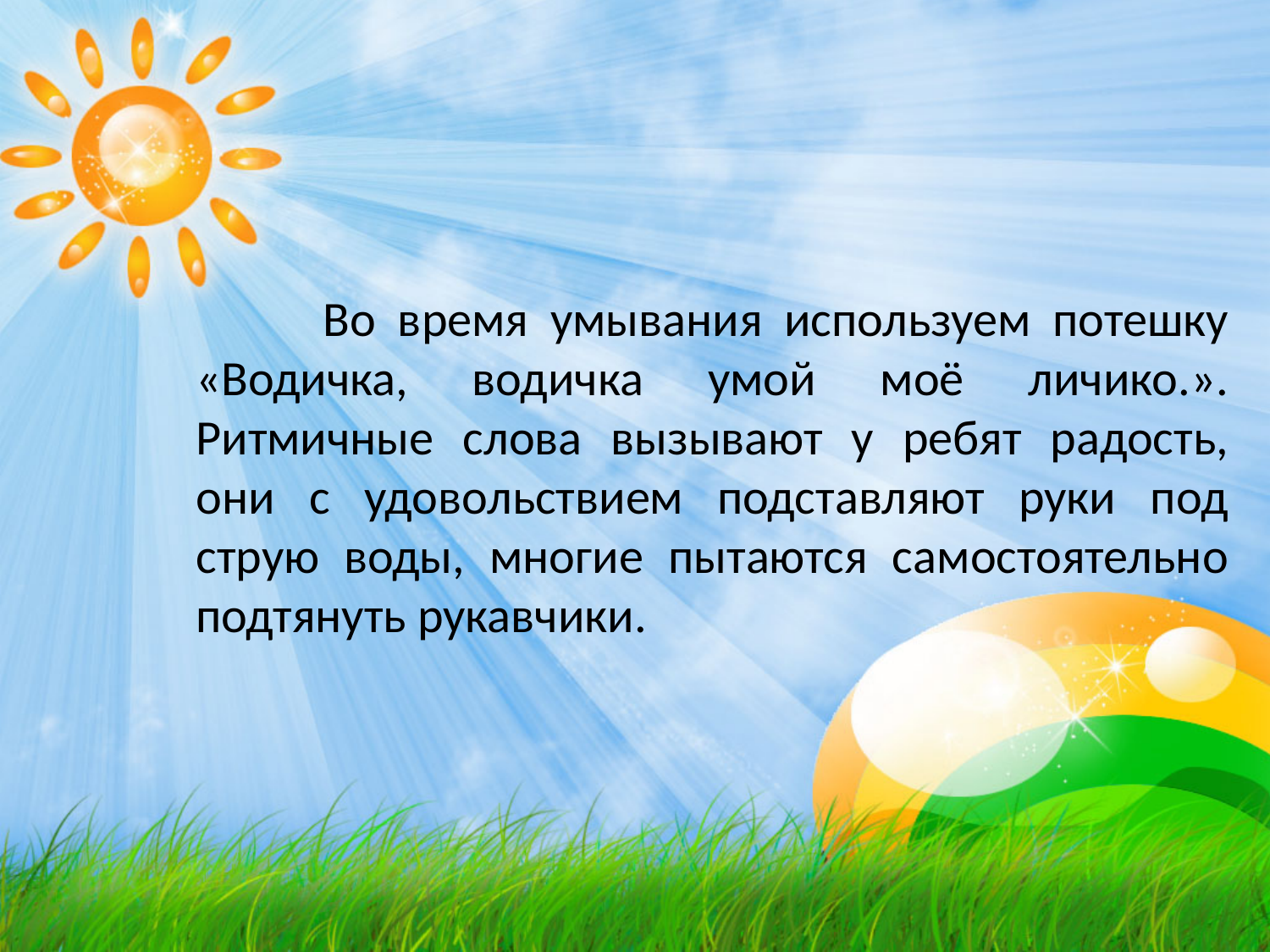

Во время умывания используем потешку «Водичка, водичка умой моё личико.». Ритмичные слова вызывают у ребят радость, они с удовольствием подставляют руки под струю воды, многие пытаются самостоятельно подтянуть рукавчики.